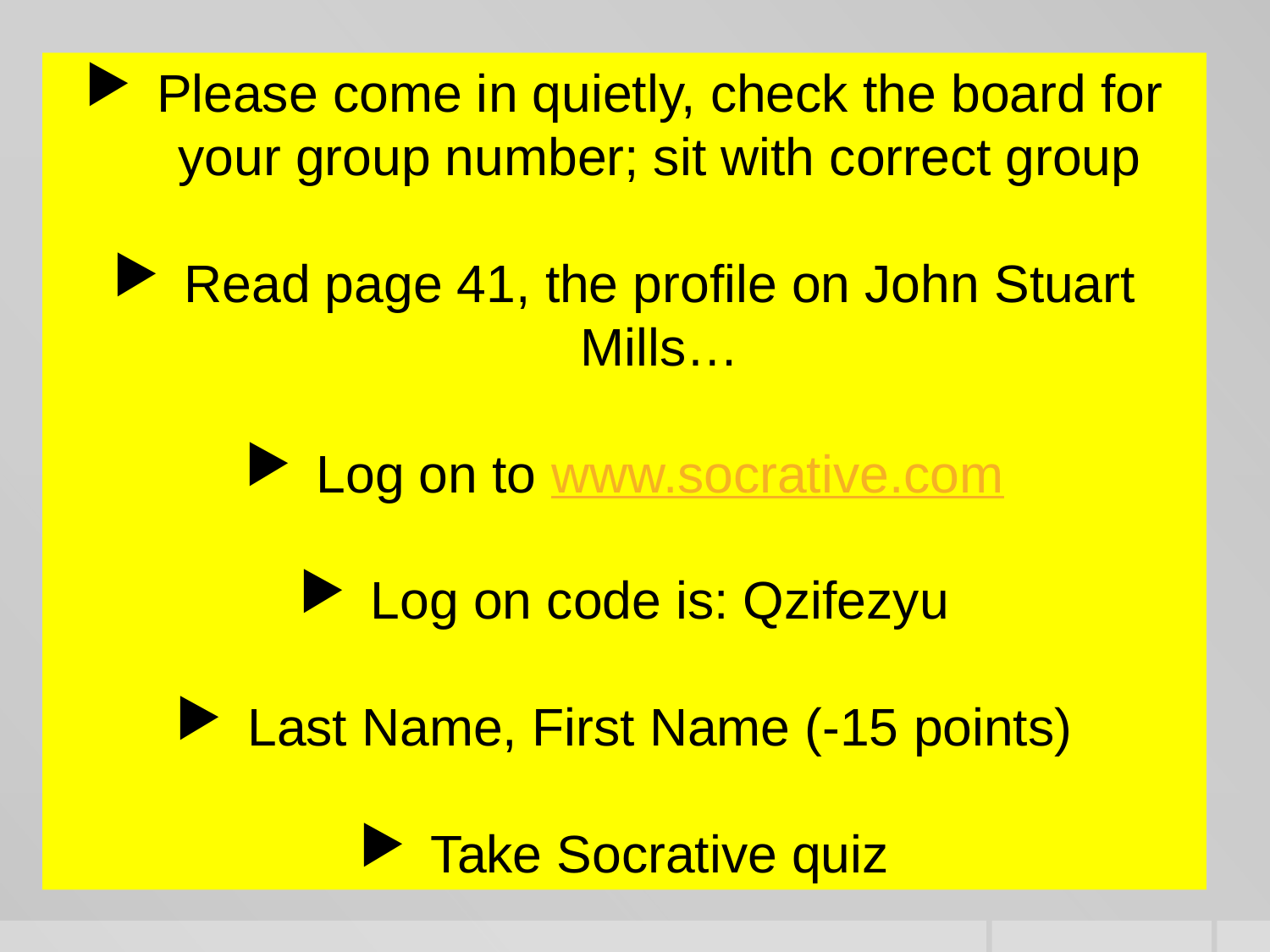

Please come in quietly, check the board for your group number; sit with correct group

Read page 41, the profile on John Stuart Mills…

Log on to www.socrative.com

Log on code is: Qzifezyu

Last Name, First Name (-15 points)

Take Socrative quiz